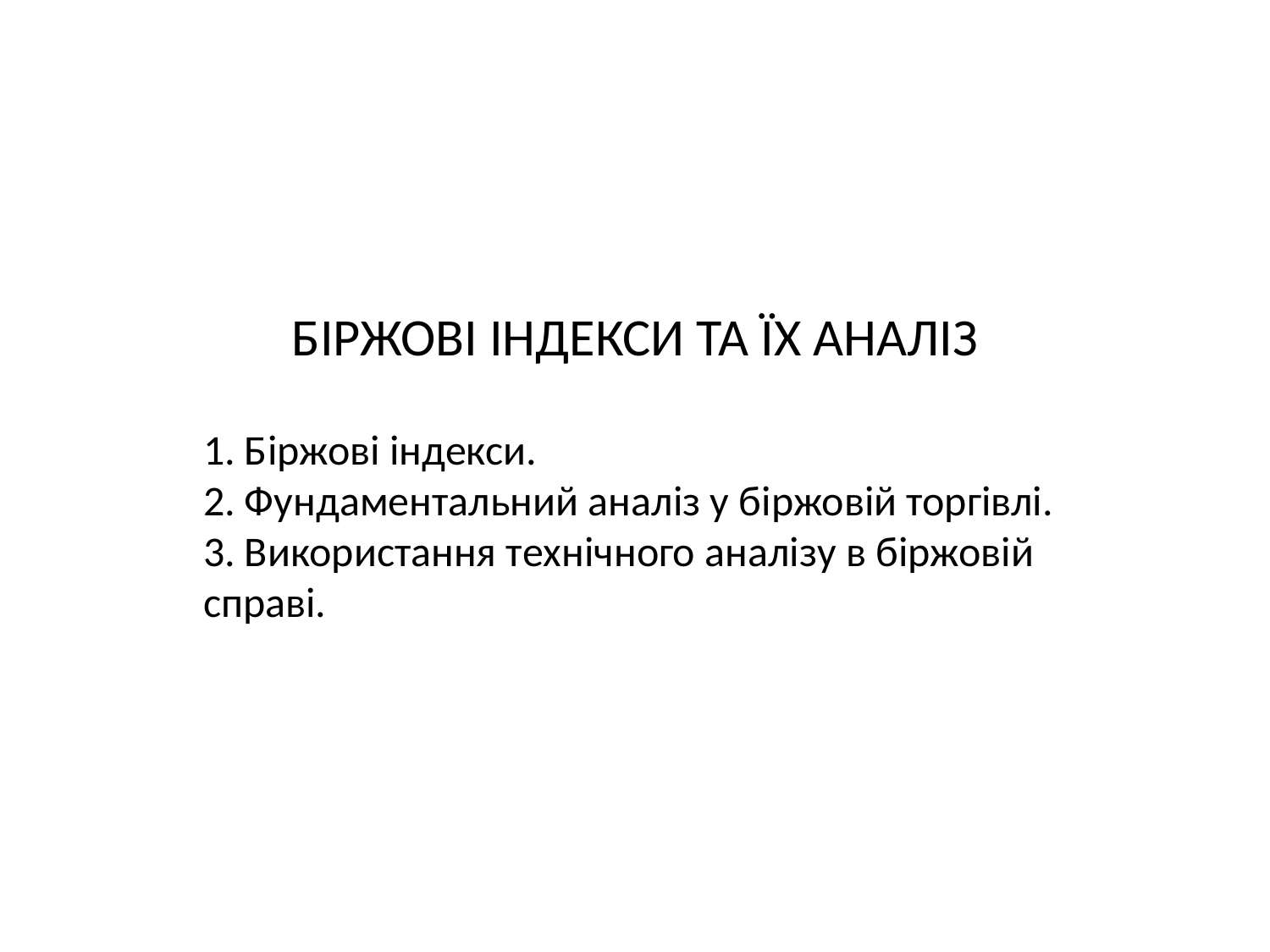

# БІРЖОВІ ІНДЕКСИ ТА ЇХ АНАЛІЗ
1. Біржові індекси.
2. Фундаментальний аналіз у біржовій торгівлі.
3. Використання технічного аналізу в біржовій справі.